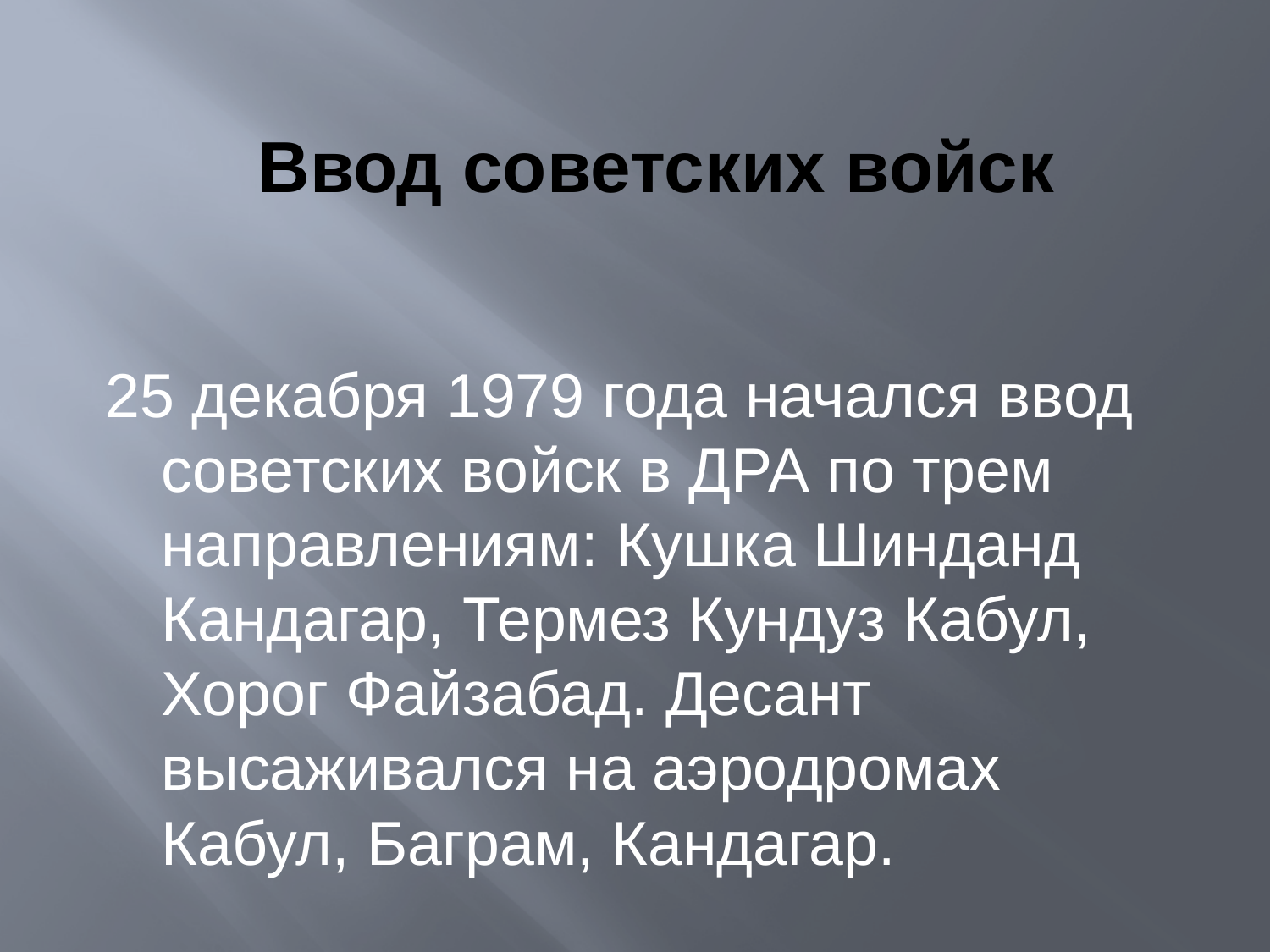

# Ввод советских войск
25 декабря 1979 года начался ввод советских войск в ДРА по трем направлениям: Кушка Шинданд Кандагар, Термез Кундуз Кабул, Хорог Файзабад. Десант высаживался на аэродромах Кабул, Баграм, Кандагар.